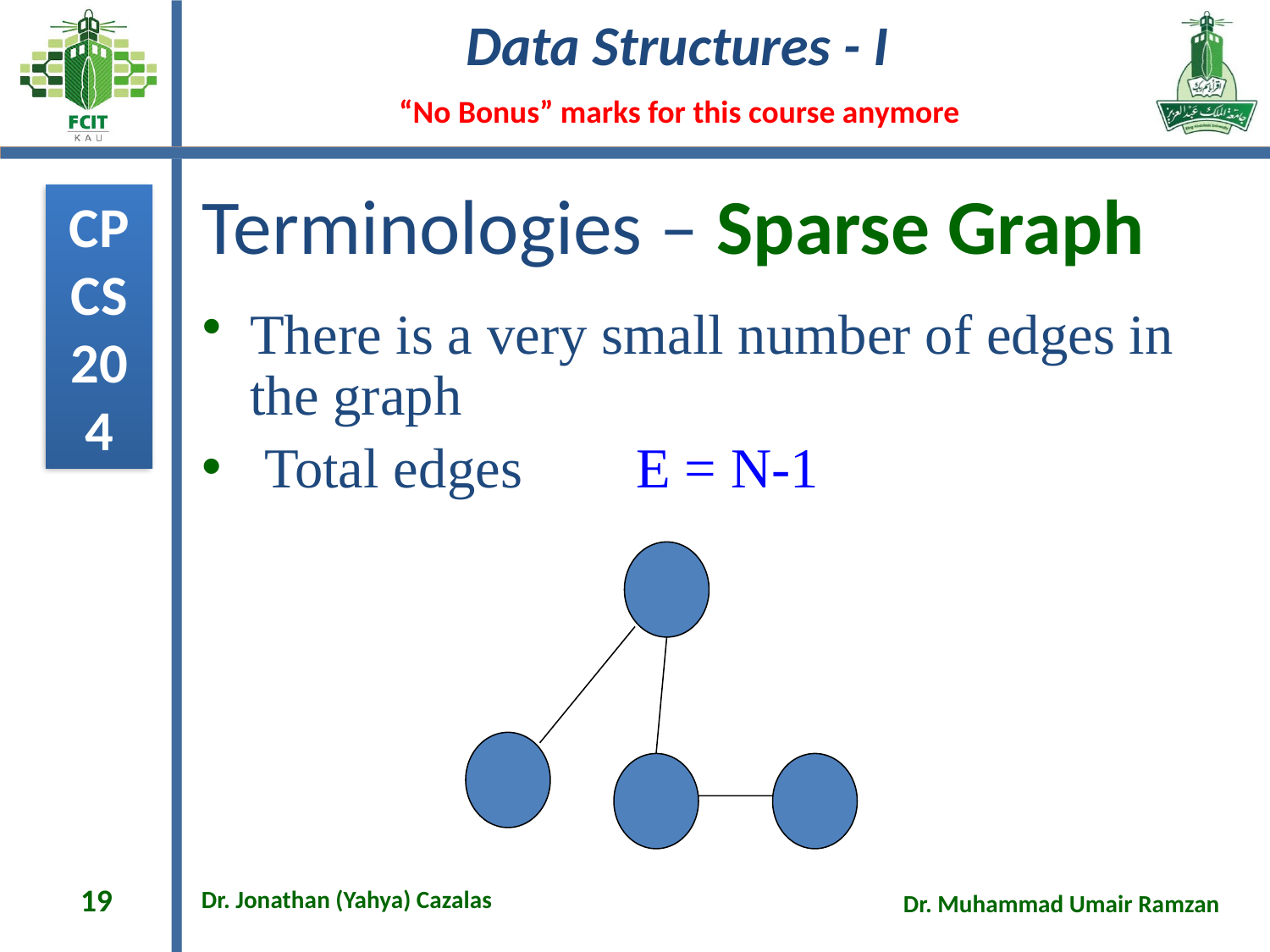

# Terminologies – Sparse Graph
There is a very small number of edges in the graph
 Total edges        E = N-1

19